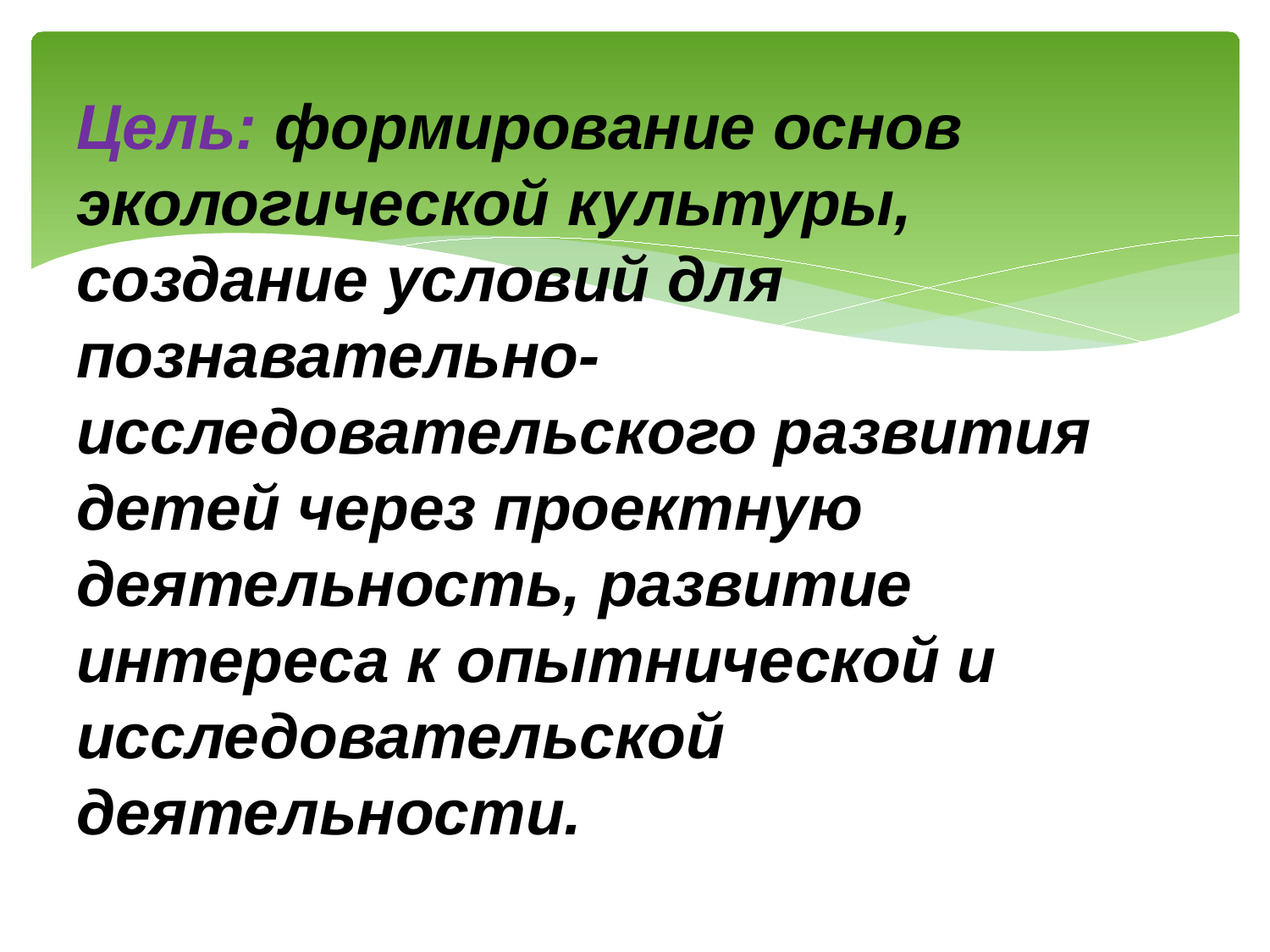

# Цель: формирование основ экологической культуры, создание условий для познавательно-исследовательского развития детей через проектную деятельность, развитие интереса к опытнической и исследовательской деятельности.